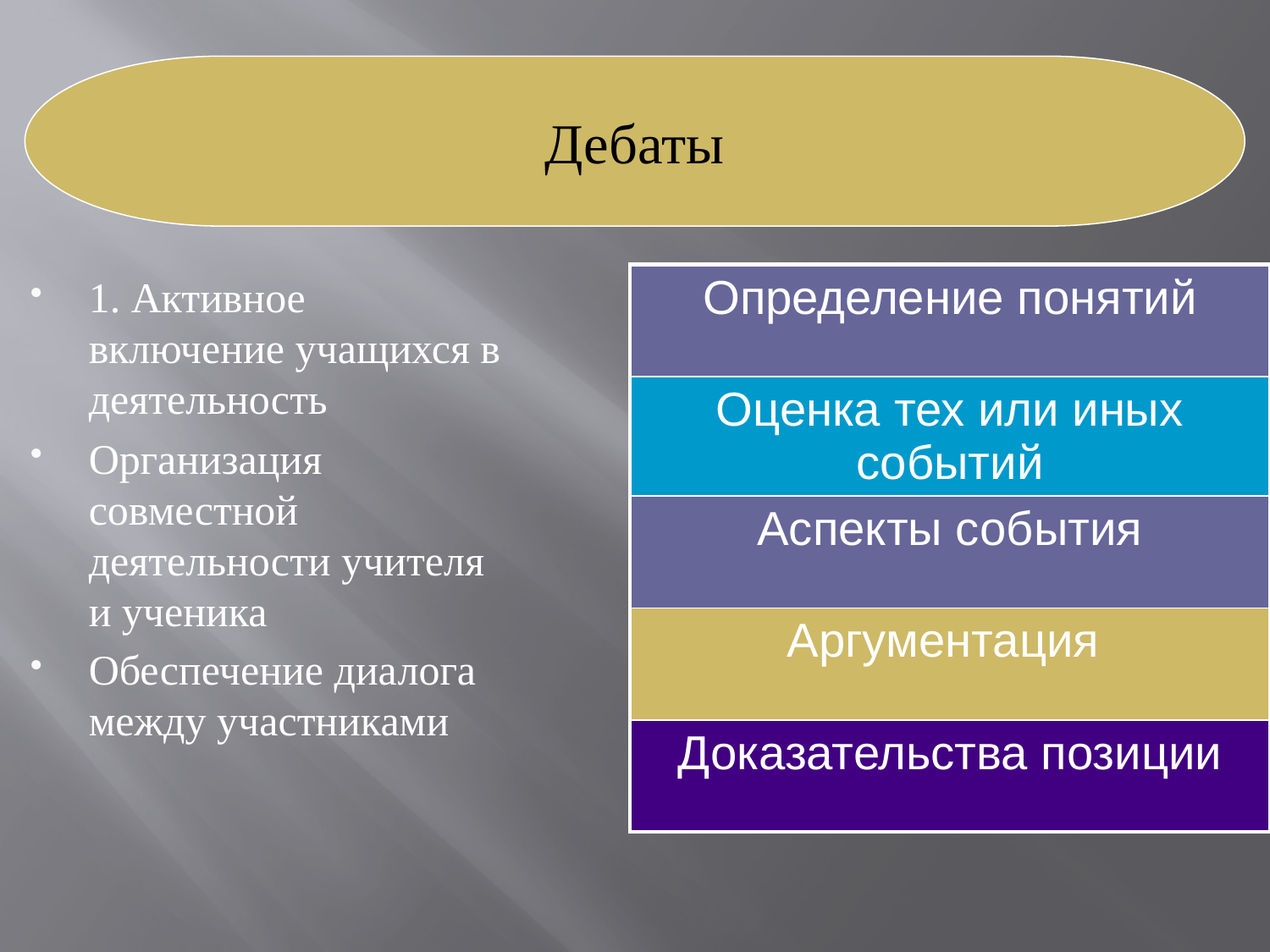

Дебаты
1. Активное включение учащихся в деятельность
Организация совместной деятельности учителя и ученика
Обеспечение диалога между участниками
| Определение понятий |
| --- |
| Оценка тех или иных событий |
| Аспекты события |
| Аргументация |
| Доказательства позиции |